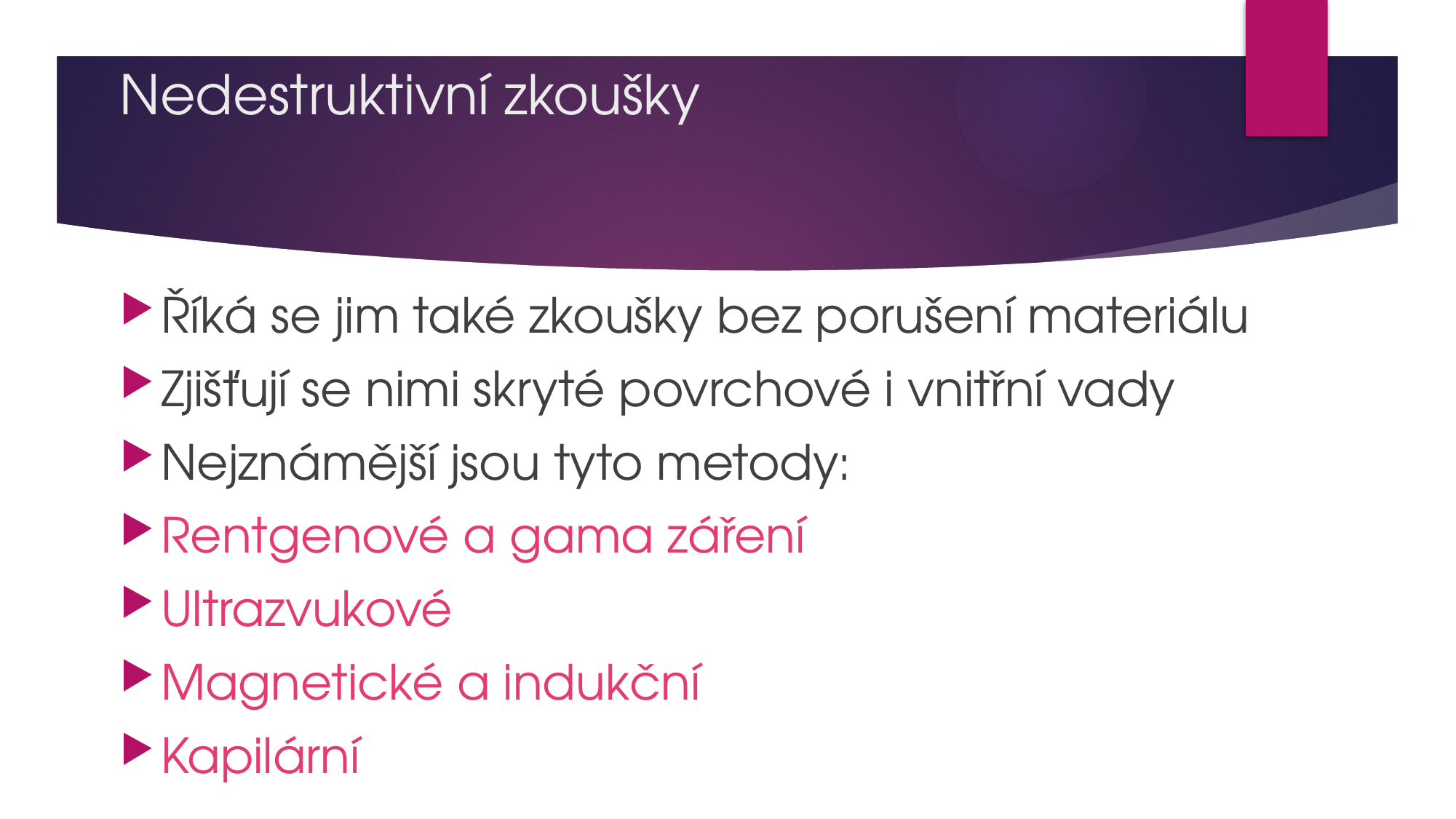

# Nedestruktivní zkoušky
Říká se jim také zkoušky bez porušení materiálu
Zjišťují se nimi skryté povrchové i vnitřní vady
Nejznámější jsou tyto metody:
Rentgenové a gama záření
Ultrazvukové
Magnetické a indukční
Kapilární